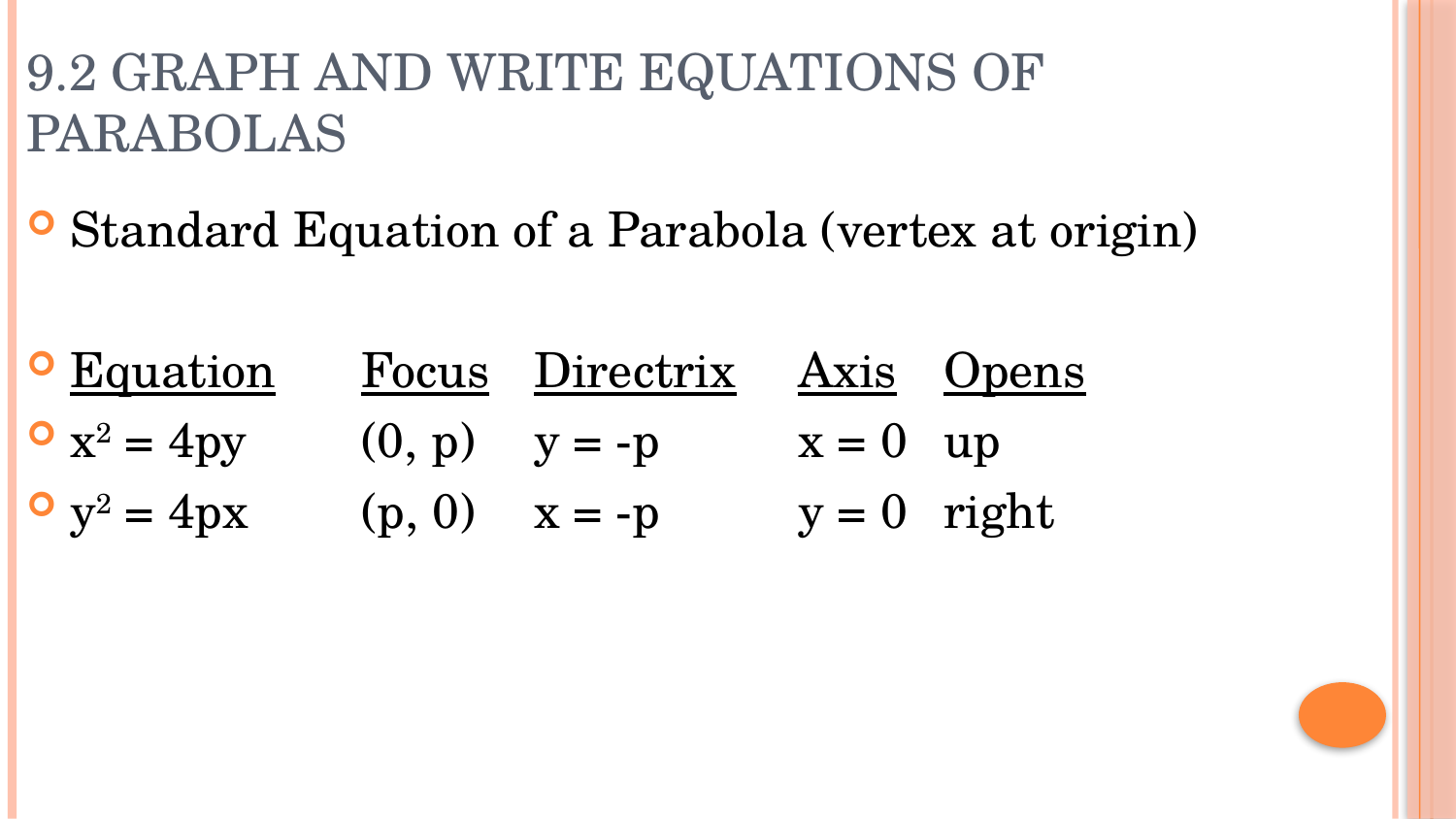

# 9.2 Graph and Write Equations of Parabolas
Standard Equation of a Parabola (vertex at origin)

Equation	Focus	  Directrix	Axis	Opens
x2 = 4py	(0, p)	  y = -p	x = 0	up
y2 = 4px	(p, 0)	  x = -p	y = 0	right